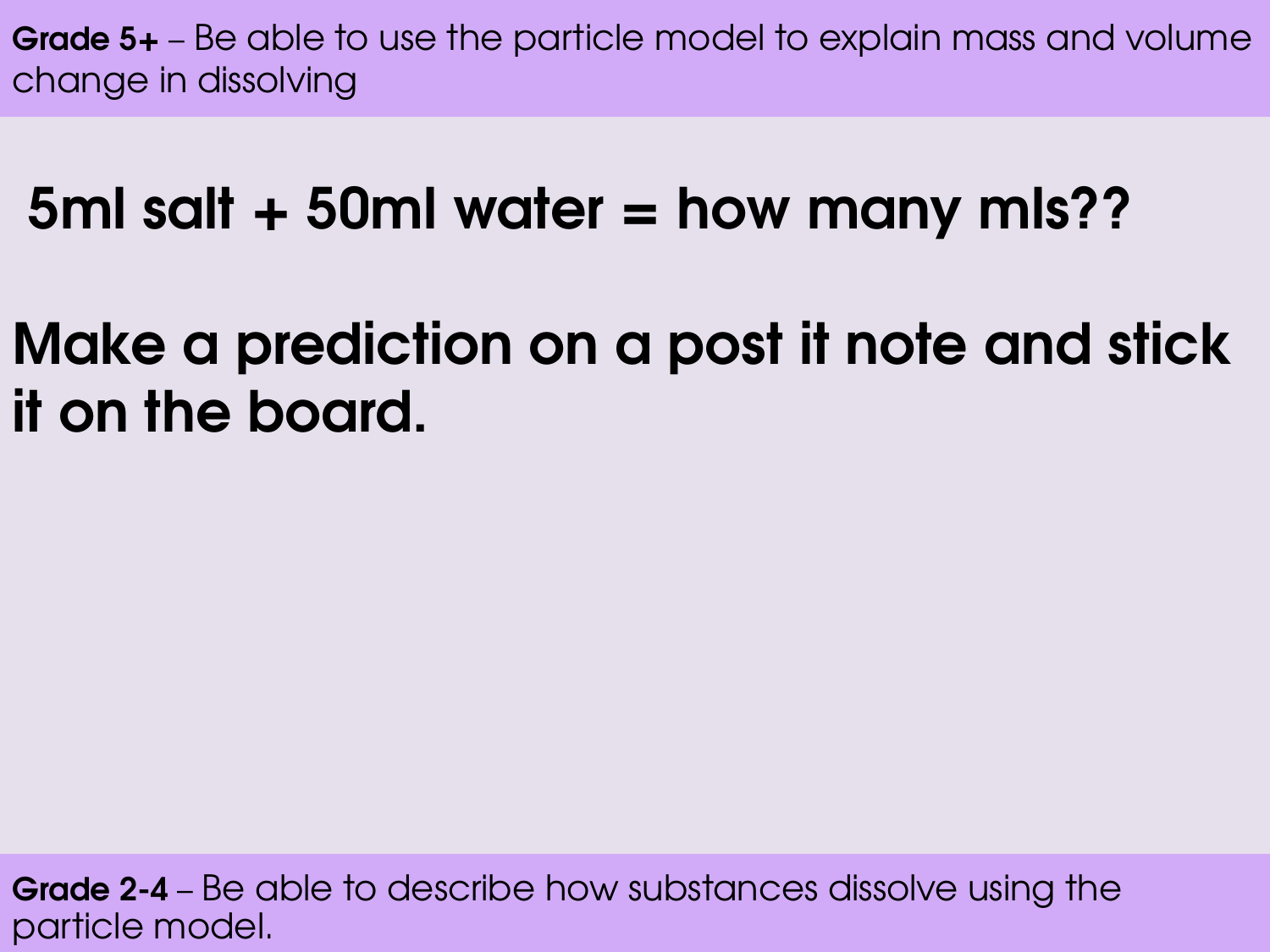

ASPIRE – Be able to use the particle model to explain mass and volume change in dissolving

Grade 5+ – Be able to use the particle model to explain mass and volume change in dissolving

 5ml salt + 50ml water = how many mls??

Make a prediction on a post it note and stick it on the board.

CHALLENGE – Be able to describe how substances dissolve using the particle model.

Grade 2-4 – Be able to describe how substances dissolve using the particle model.